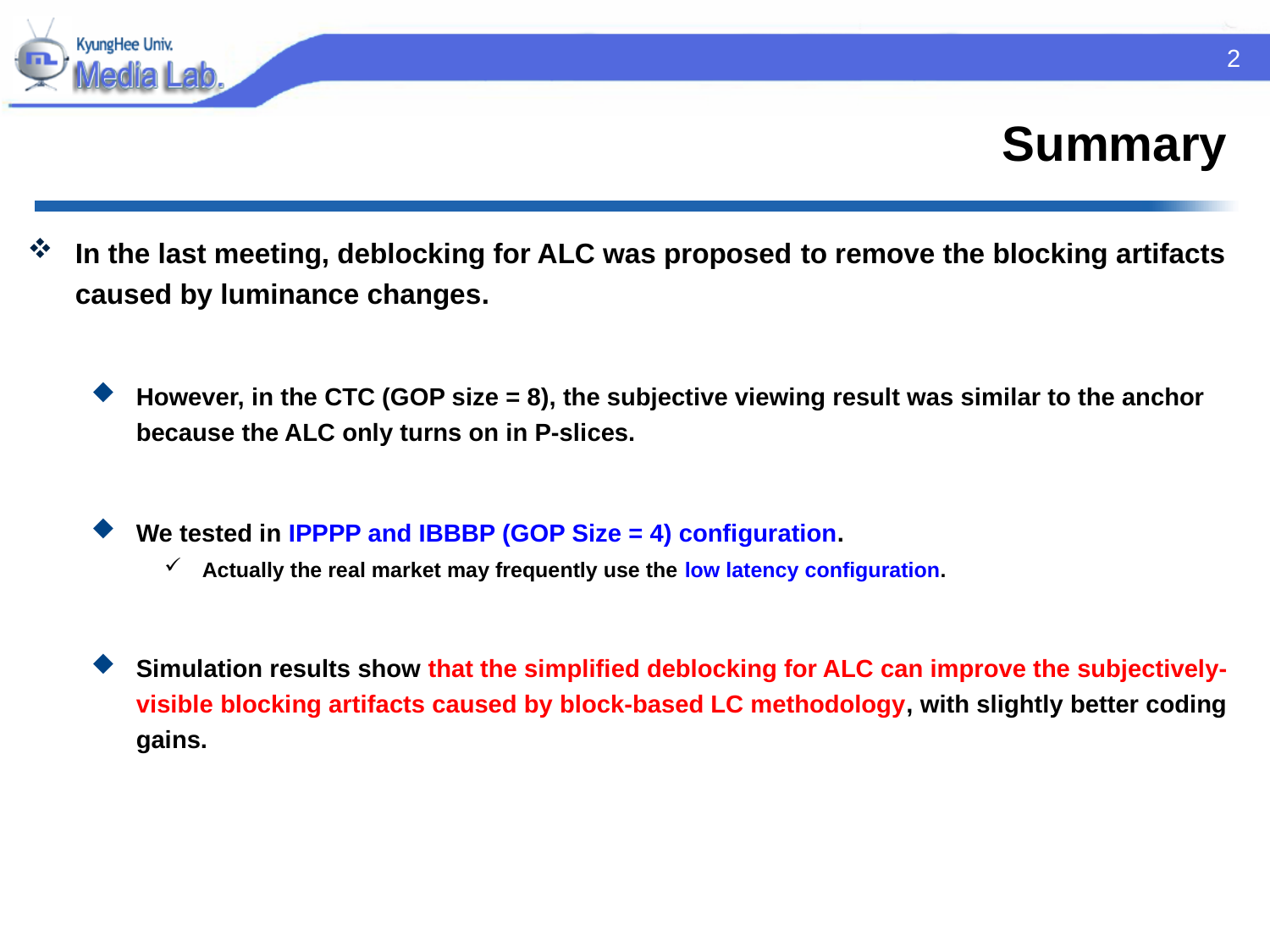

2
# Summary
In the last meeting, deblocking for ALC was proposed to remove the blocking artifacts caused by luminance changes.

However, in the CTC (GOP size = 8), the subjective viewing result was similar to the anchor because the ALC only turns on in P-slices.

We tested in IPPPP and IBBBP (GOP Size = 4) configuration.
Actually the real market may frequently use the low latency configuration.

Simulation results show that the simplified deblocking for ALC can improve the subjectively-visible blocking artifacts caused by block-based LC methodology, with slightly better coding gains.